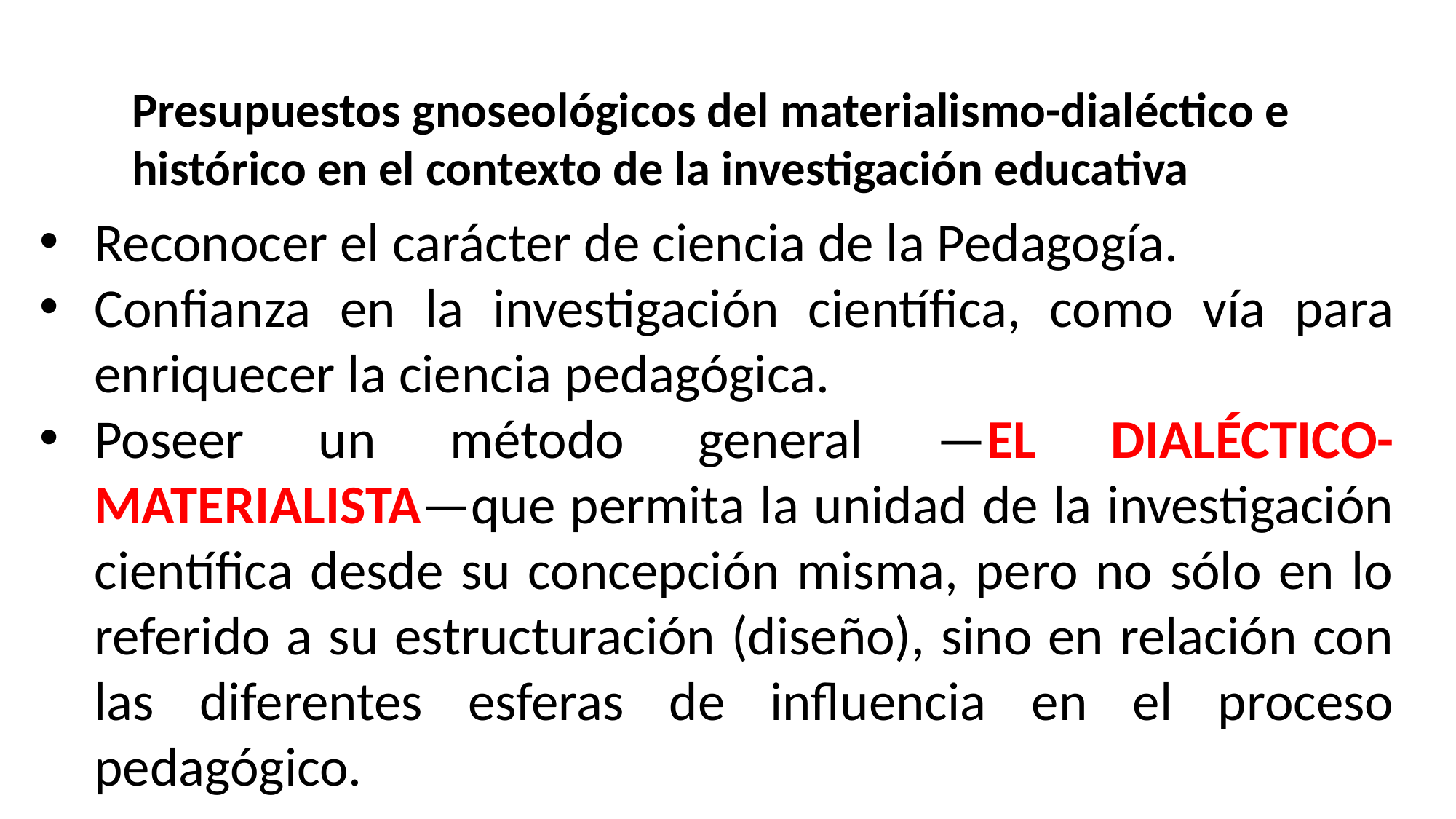

Presupuestos gnoseológicos del materialismo-dialéctico e histórico en el contexto de la investigación educativa
Reconocer el carácter de ciencia de la Pedagogía.
Confianza en la investigación científica, como vía para enriquecer la ciencia pedagógica.
Poseer un método general —EL DIALÉCTICO-MATERIALISTA—que permita la unidad de la investigación científica desde su concepción misma, pero no sólo en lo referido a su estructuración (diseño), sino en relación con las diferentes esferas de influencia en el proceso pedagógico.